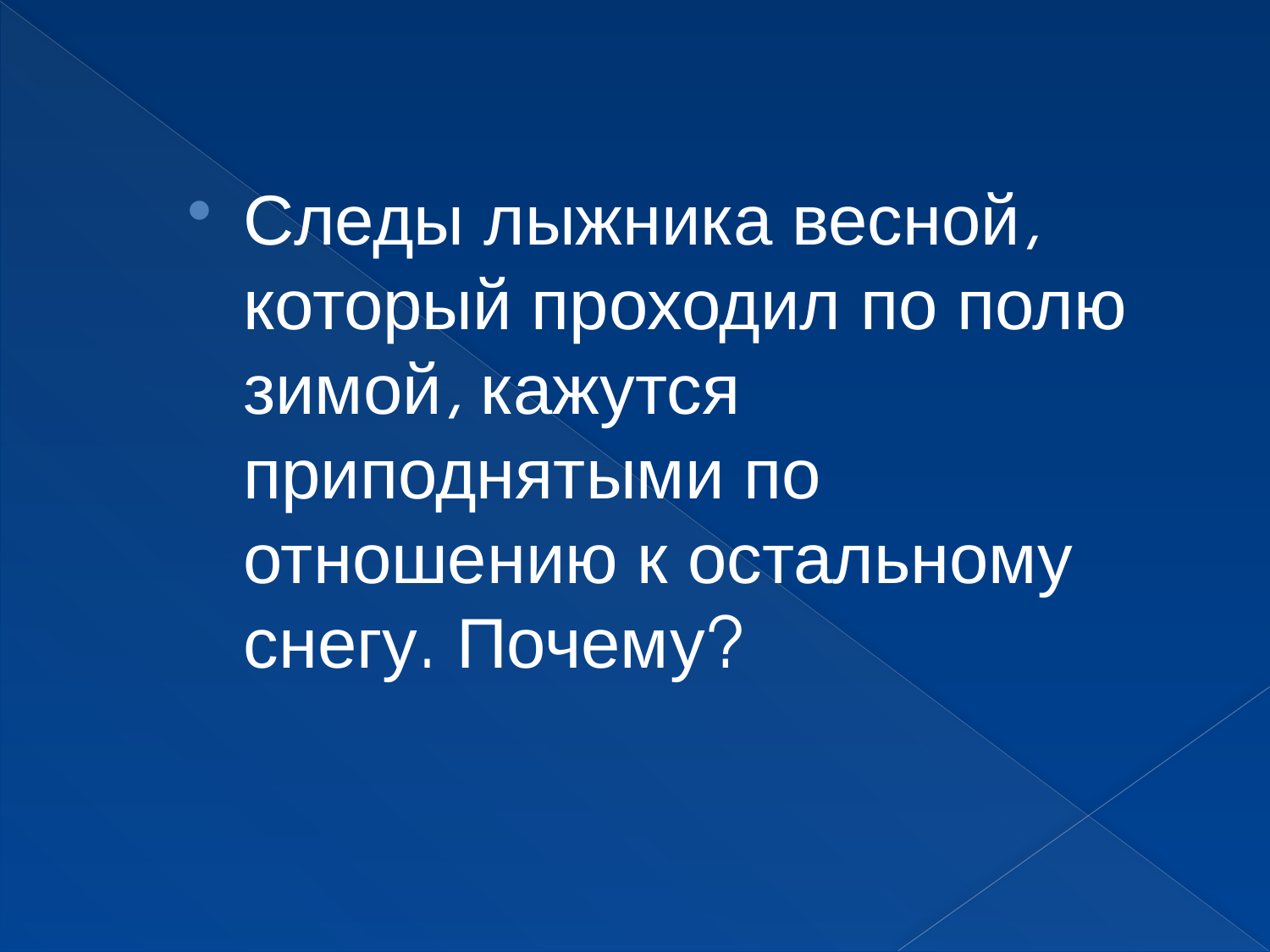

Следы лыжника весной, который проходил по полю зимой, кажутся приподнятыми по отношению к остальному снегу. Почему?